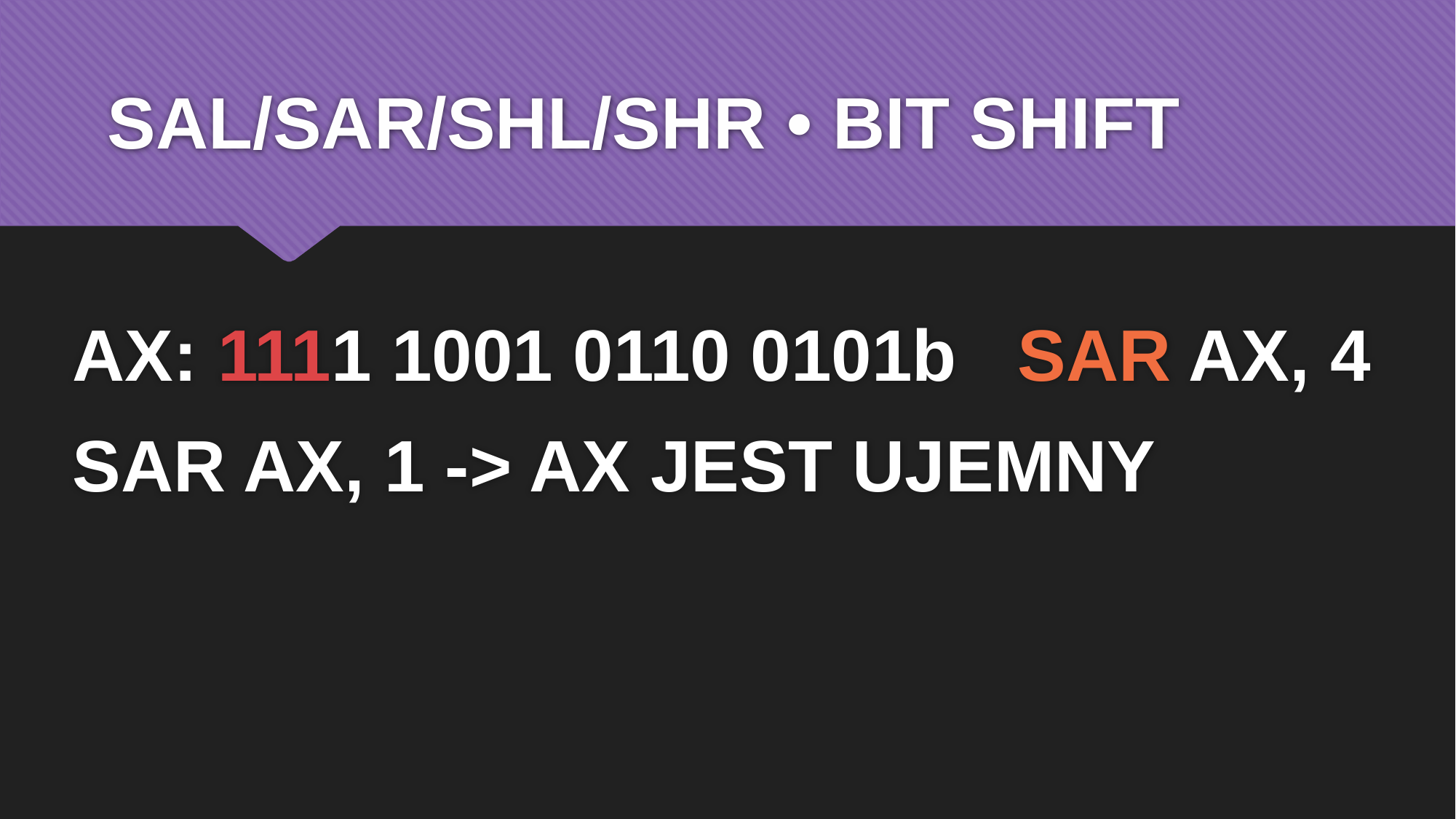

# SAL/SAR/SHL/SHR • BIT SHIFT
AX: 1111 1001 0110 0101b   SAR AX, 4
SAR AX, 1 -> AX JEST UJEMNY